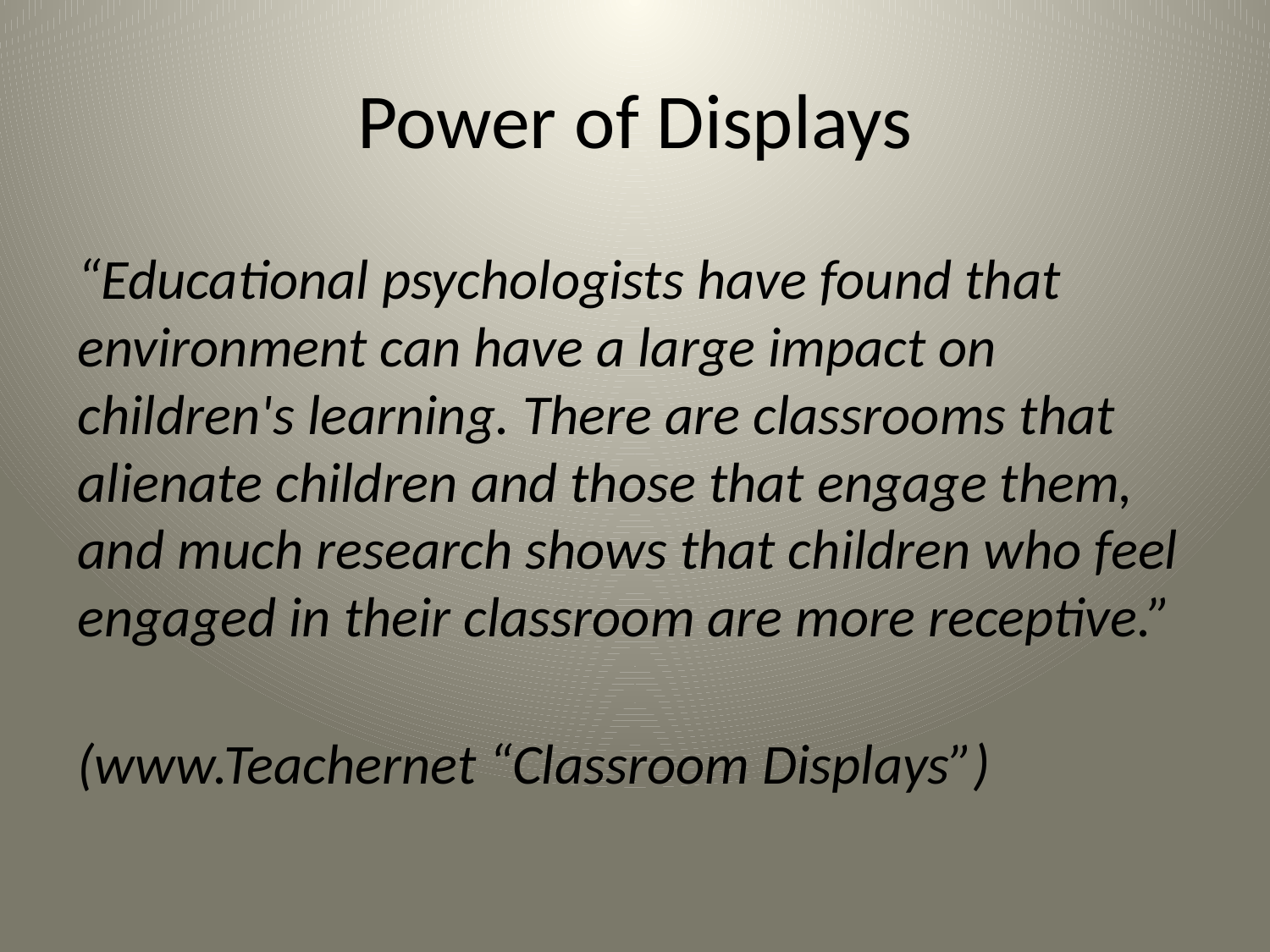

# Power of Displays
“Educational psychologists have found that environment can have a large impact on children's learning. There are classrooms that alienate children and those that engage them, and much research shows that children who feel engaged in their classroom are more receptive.”
(www.Teachernet “Classroom Displays”)